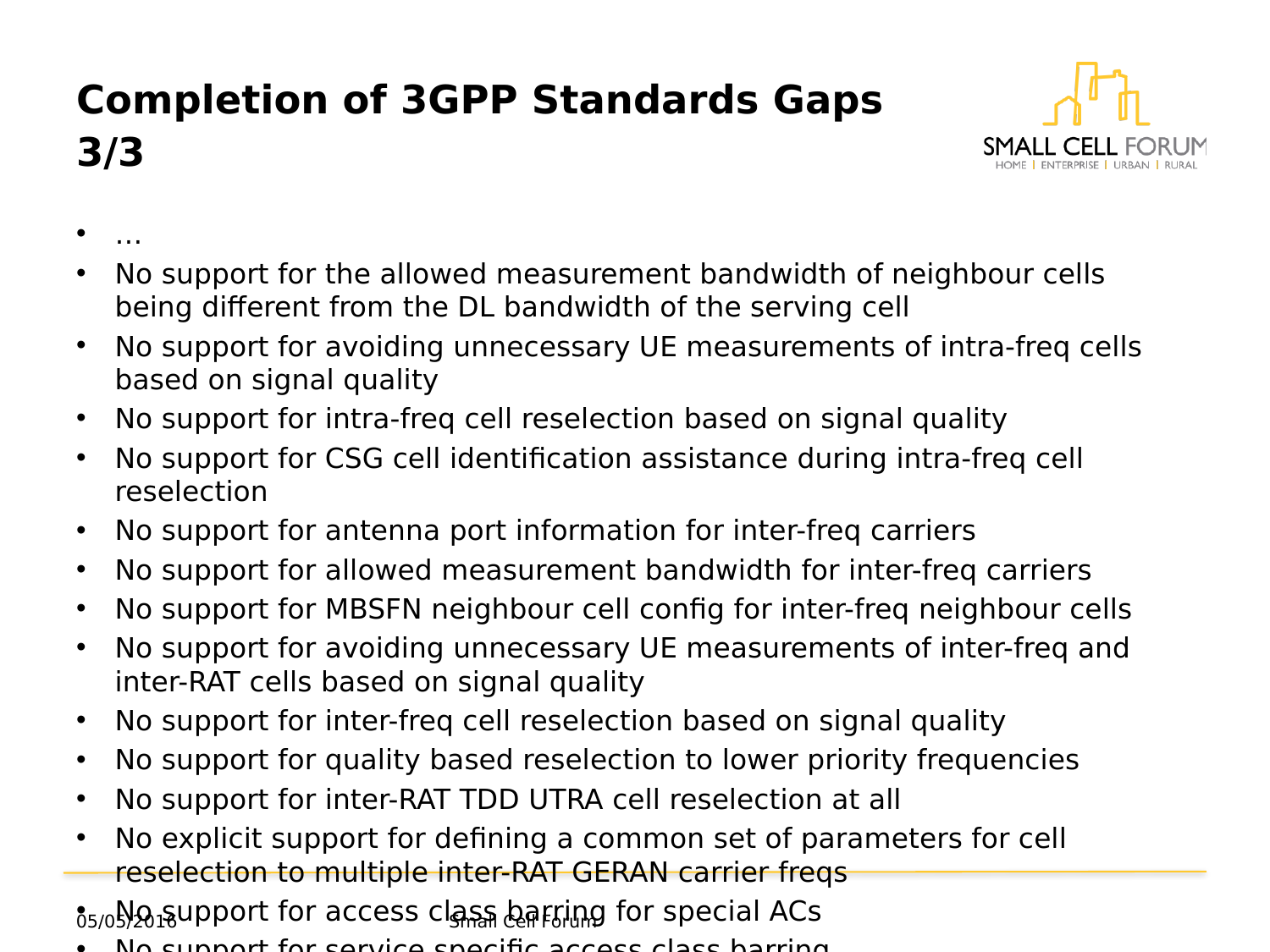

# Completion of 3GPP Standards Gaps 3/3
…
No support for the allowed measurement bandwidth of neighbour cells being different from the DL bandwidth of the serving cell
No support for avoiding unnecessary UE measurements of intra-freq cells based on signal quality
No support for intra-freq cell reselection based on signal quality
No support for CSG cell identification assistance during intra-freq cell reselection
No support for antenna port information for inter-freq carriers
No support for allowed measurement bandwidth for inter-freq carriers
No support for MBSFN neighbour cell config for inter-freq neighbour cells
No support for avoiding unnecessary UE measurements of inter-freq and inter-RAT cells based on signal quality
No support for inter-freq cell reselection based on signal quality
No support for quality based reselection to lower priority frequencies
No support for inter-RAT TDD UTRA cell reselection at all
No explicit support for defining a common set of parameters for cell reselection to multiple inter-RAT GERAN carrier freqs
No support for access class barring for special ACs
No support for service specific access class barring

05/05/2016
Small Cell Forum